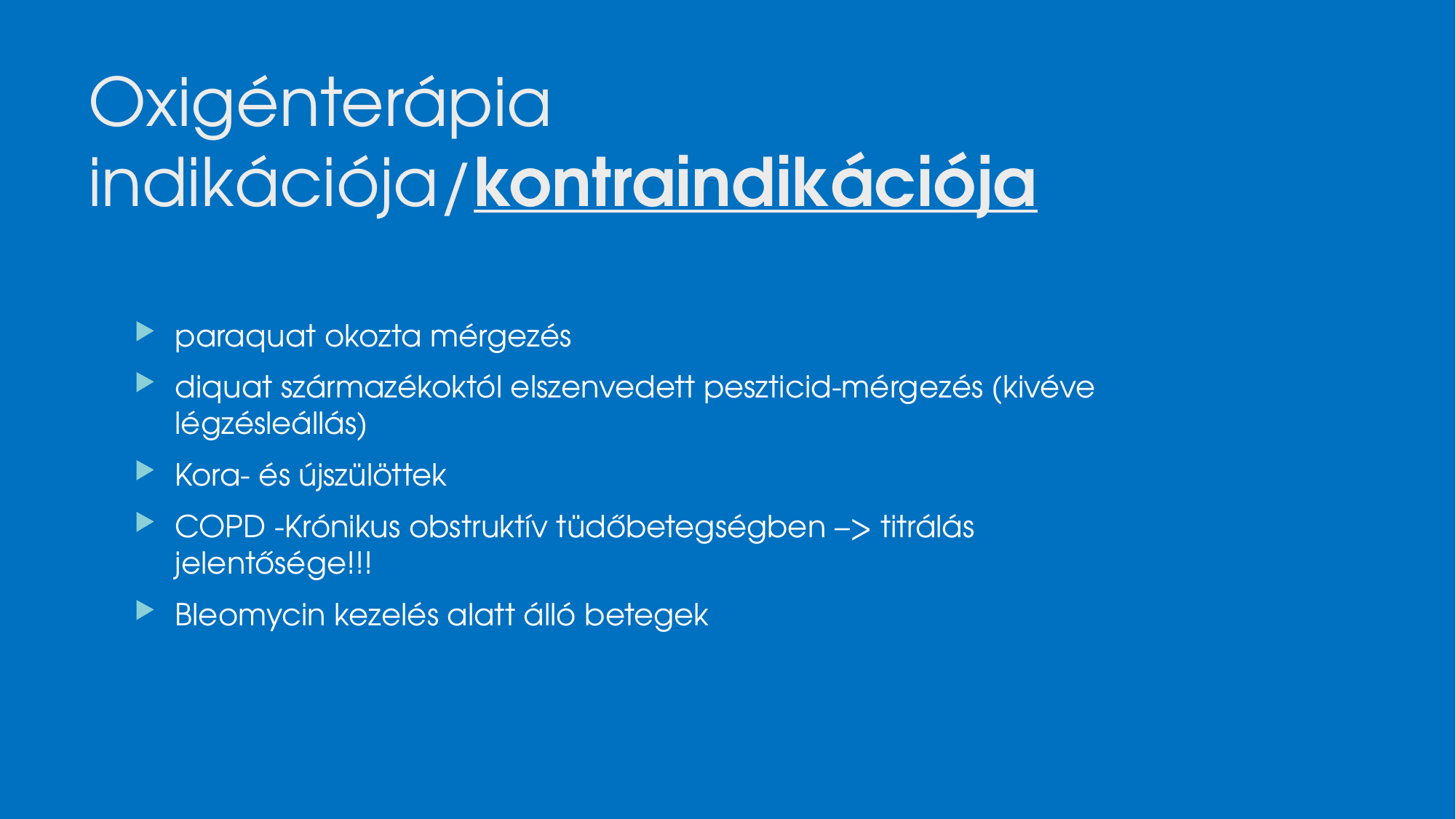

# Oxigénterápia indikációja/kontraindikációja
paraquat okozta mérgezés
diquat származékoktól elszenvedett peszticid-mérgezés (kivéve légzésleállás)
Kora- és újszülöttek
COPD -Krónikus obstruktív tüdőbetegségben –> titrálás jelentősége!!!
Bleomycin kezelés alatt álló betegek